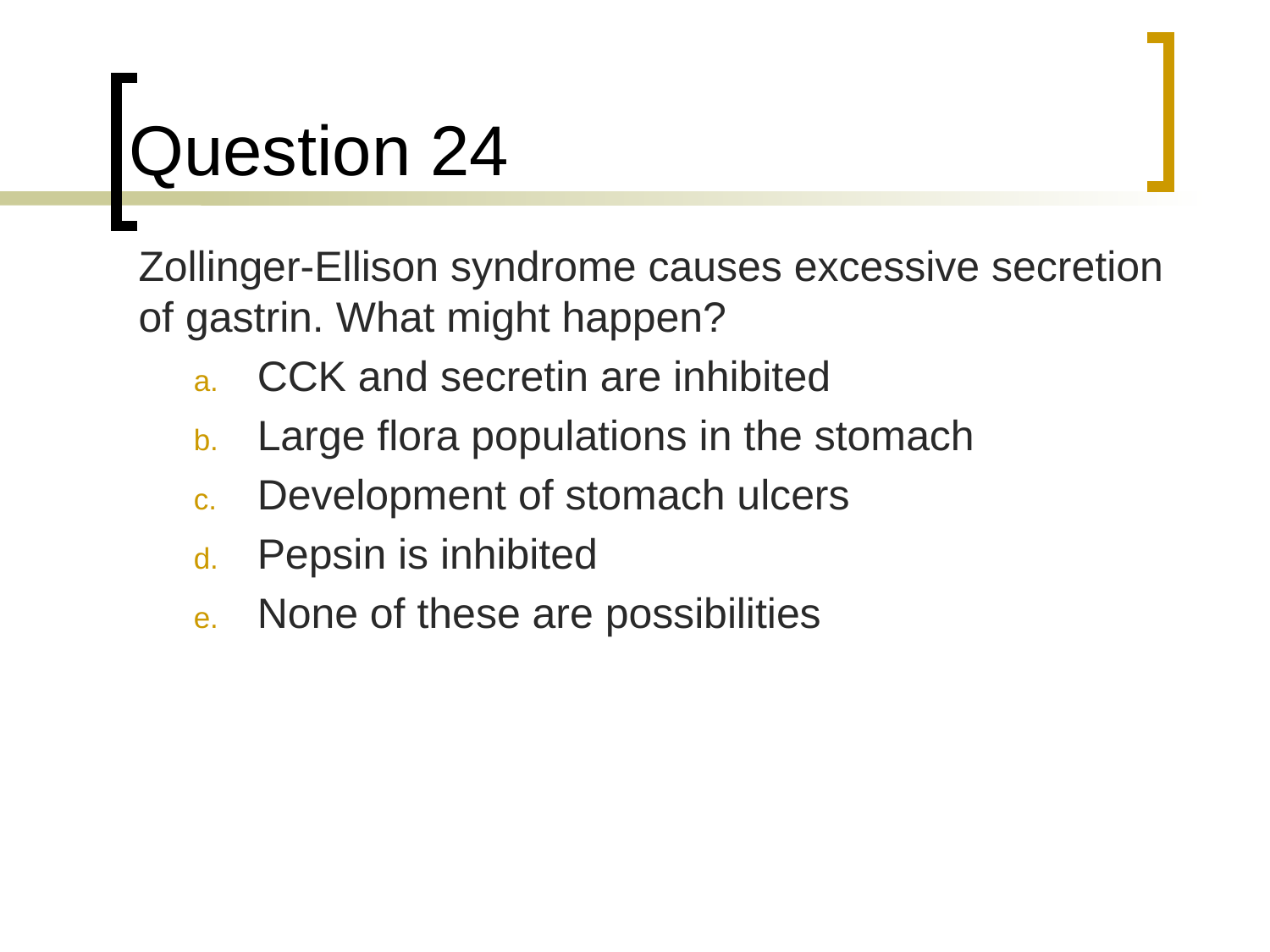

# Question 24
	Zollinger-Ellison syndrome causes excessive secretion of gastrin. What might happen?
CCK and secretin are inhibited
Large flora populations in the stomach
Development of stomach ulcers
Pepsin is inhibited
None of these are possibilities